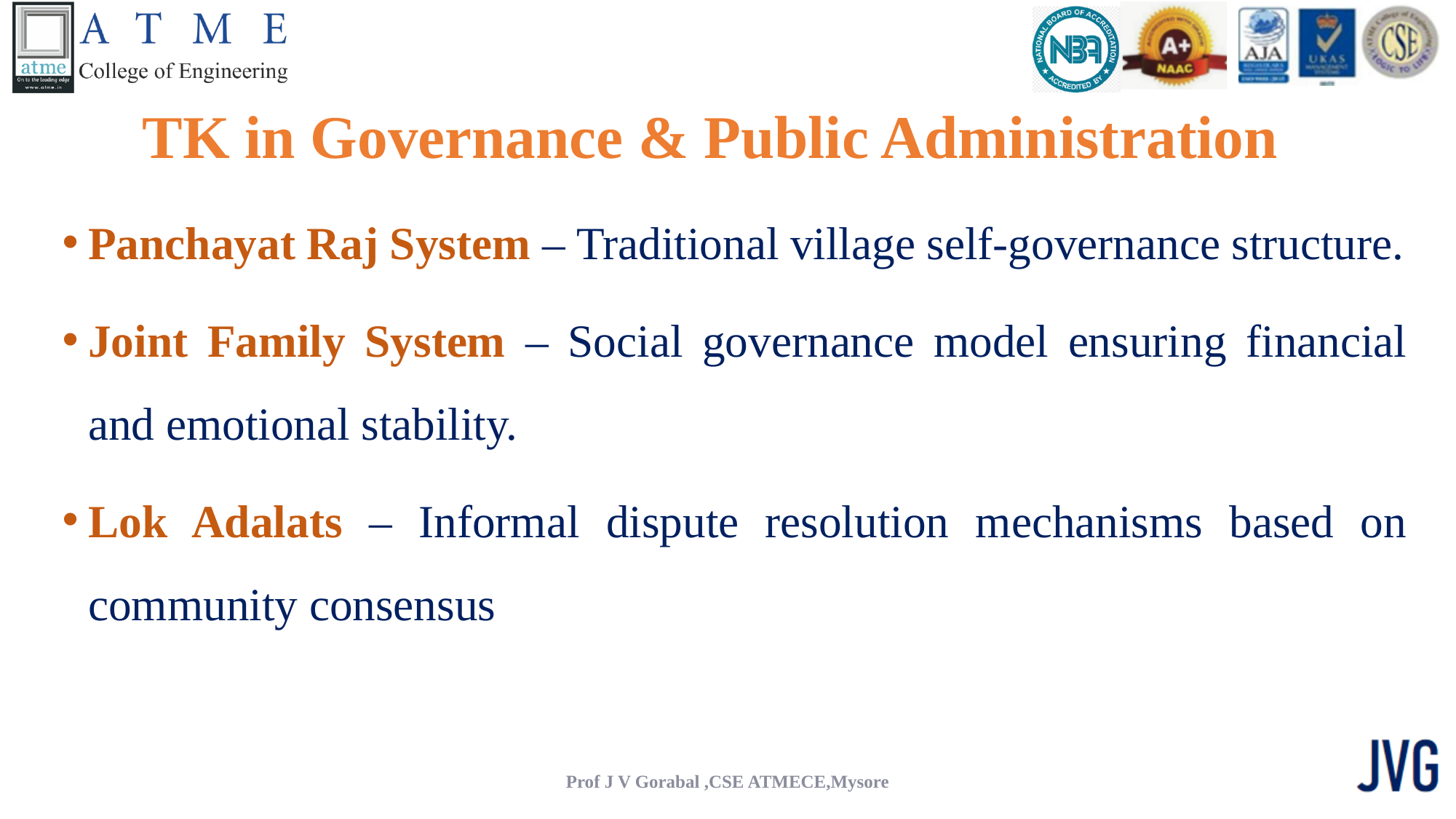

# TK in Governance & Public Administration
Panchayat Raj System – Traditional village self-governance structure.
Joint Family System – Social governance model ensuring financial and emotional stability.
Lok Adalats – Informal dispute resolution mechanisms based on community consensus

Prof J V Gorabal ,CSE ATMECE,Mysore